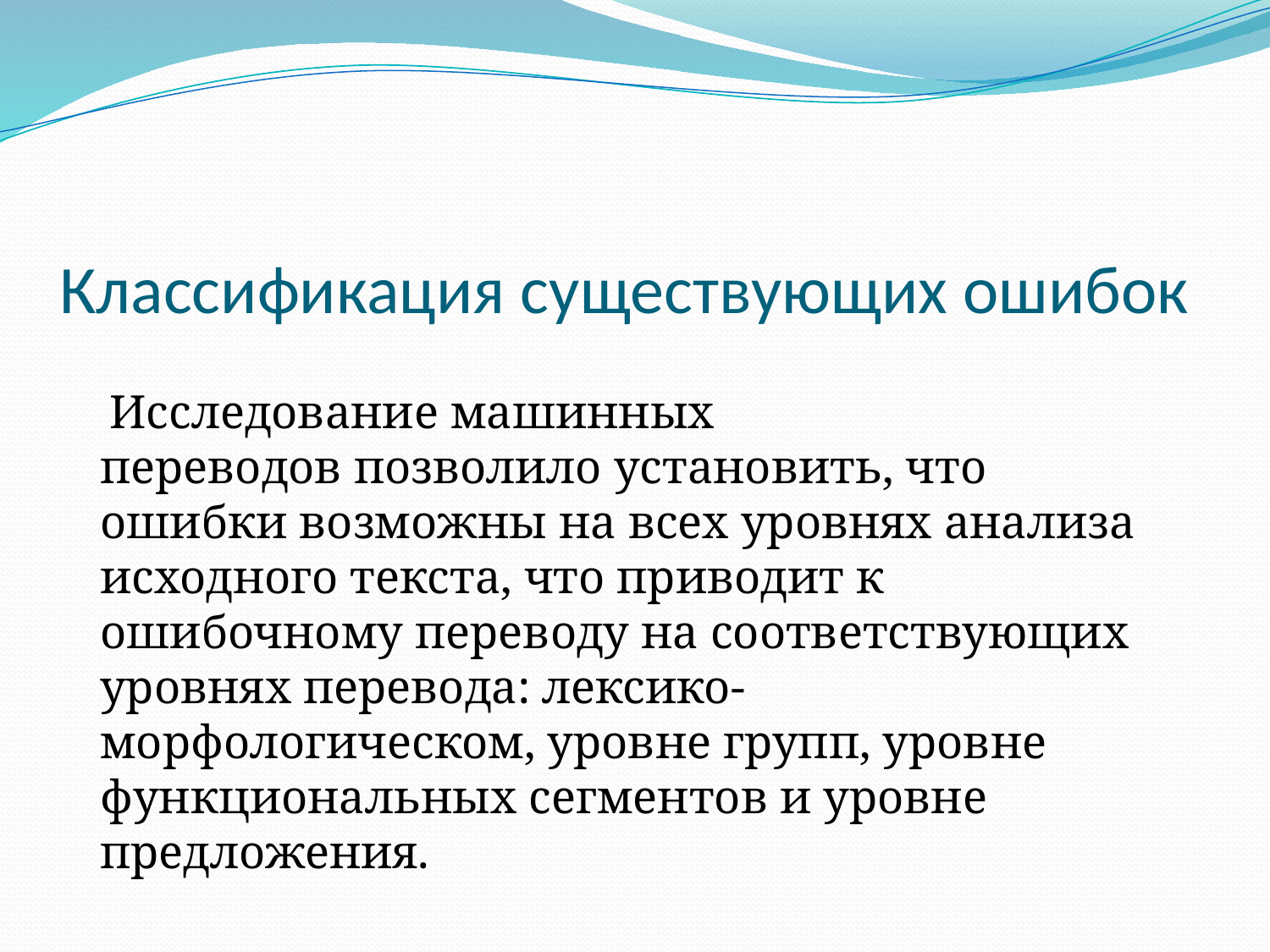

# Классификация существующих ошибок
    Исследование машинных переводов позволило установить, что ошибки возможны на всех уровнях анализа исходного текста, что приводит к ошибочному переводу на соответствующих уровнях перевода: лексико-морфологическом, уровне групп, уровне функциональных сегментов и уровне предложения.